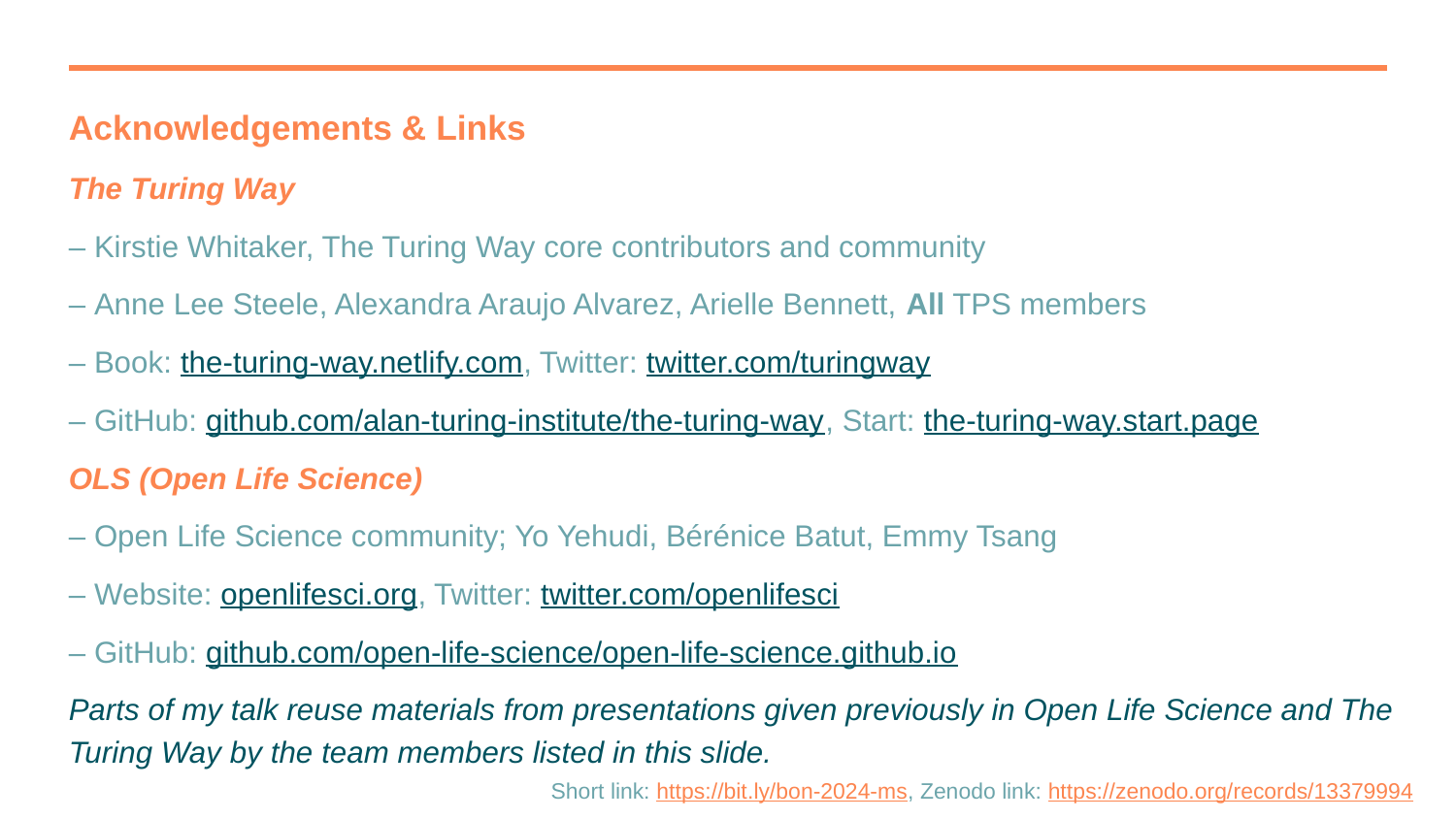

Acknowledgements & Links
The Turing Way
– Kirstie Whitaker, The Turing Way core contributors and community
– Anne Lee Steele, Alexandra Araujo Alvarez, Arielle Bennett, All TPS members
– Book: the-turing-way.netlify.com, Twitter: twitter.com/turingway
– GitHub: github.com/alan-turing-institute/the-turing-way, Start: the-turing-way.start.page
OLS (Open Life Science)
– Open Life Science community; Yo Yehudi, Bérénice Batut, Emmy Tsang
– Website: openlifesci.org, Twitter: twitter.com/openlifesci
– GitHub: github.com/open-life-science/open-life-science.github.io
Parts of my talk reuse materials from presentations given previously in Open Life Science and The Turing Way by the team members listed in this slide.

Short link: https://bit.ly/bon-2024-ms, Zenodo link: https://zenodo.org/records/13379994